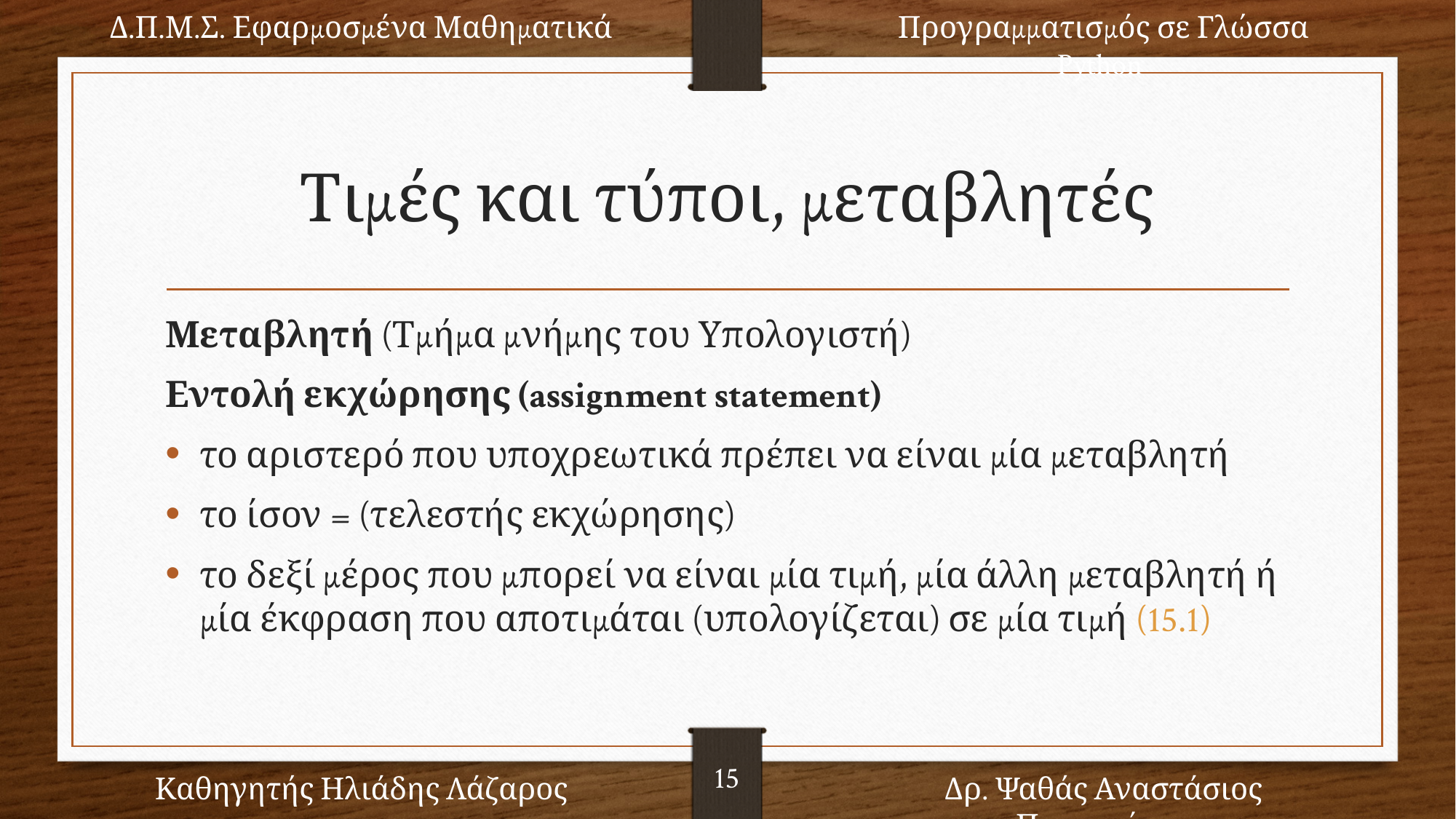

Δ.Π.Μ.Σ. Εφαρμοσμένα Μαθηματικά
Προγραμματισμός σε Γλώσσα Python
15
Καθηγητής Ηλιάδης Λάζαρος
Δρ. Ψαθάς Αναστάσιος Παναγιώτης
# Τιμές και τύποι, μεταβλητές
Μεταβλητή (Τμήμα μνήμης του Υπολογιστή)
Εντολή εκχώρησης (assignment statement)
το αριστερό που υποχρεωτικά πρέπει να είναι μία μεταβλητή
το ίσον = (τελεστής εκχώρησης)
το δεξί μέρος που μπορεί να είναι μία τιμή, μία άλλη μεταβλητή ή μία έκφραση που αποτιμάται (υπολογίζεται) σε μία τιμή (15.1)